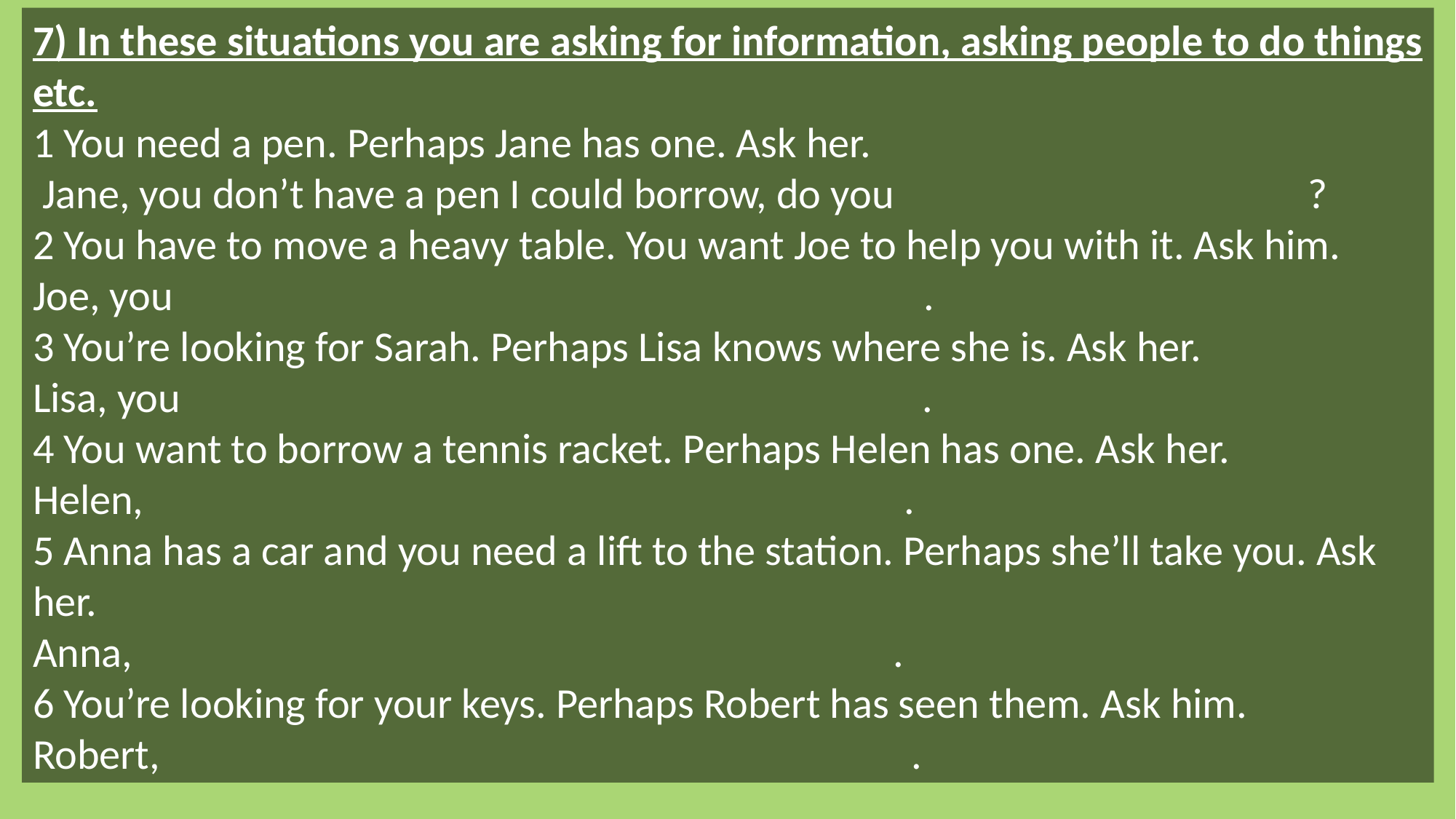

7) In these situations you are asking for information, asking people to do things etc.
1 You need a pen. Perhaps Jane has one. Ask her.
 Jane, you don’t have a pen I could borrow, do you                                           ?
2 You have to move a heavy table. You want Joe to help you with it. Ask him.
Joe, you                                                                              .
3 You’re looking for Sarah. Perhaps Lisa knows where she is. Ask her.
Lisa, you                                                                             .
4 You want to borrow a tennis racket. Perhaps Helen has one. Ask her.
Helen,                                                                               .
5 Anna has a car and you need a lift to the station. Perhaps she’ll take you. Ask her.
Anna,                                                                               .
6 You’re looking for your keys. Perhaps Robert has seen them. Ask him.
Robert,                                                                              .